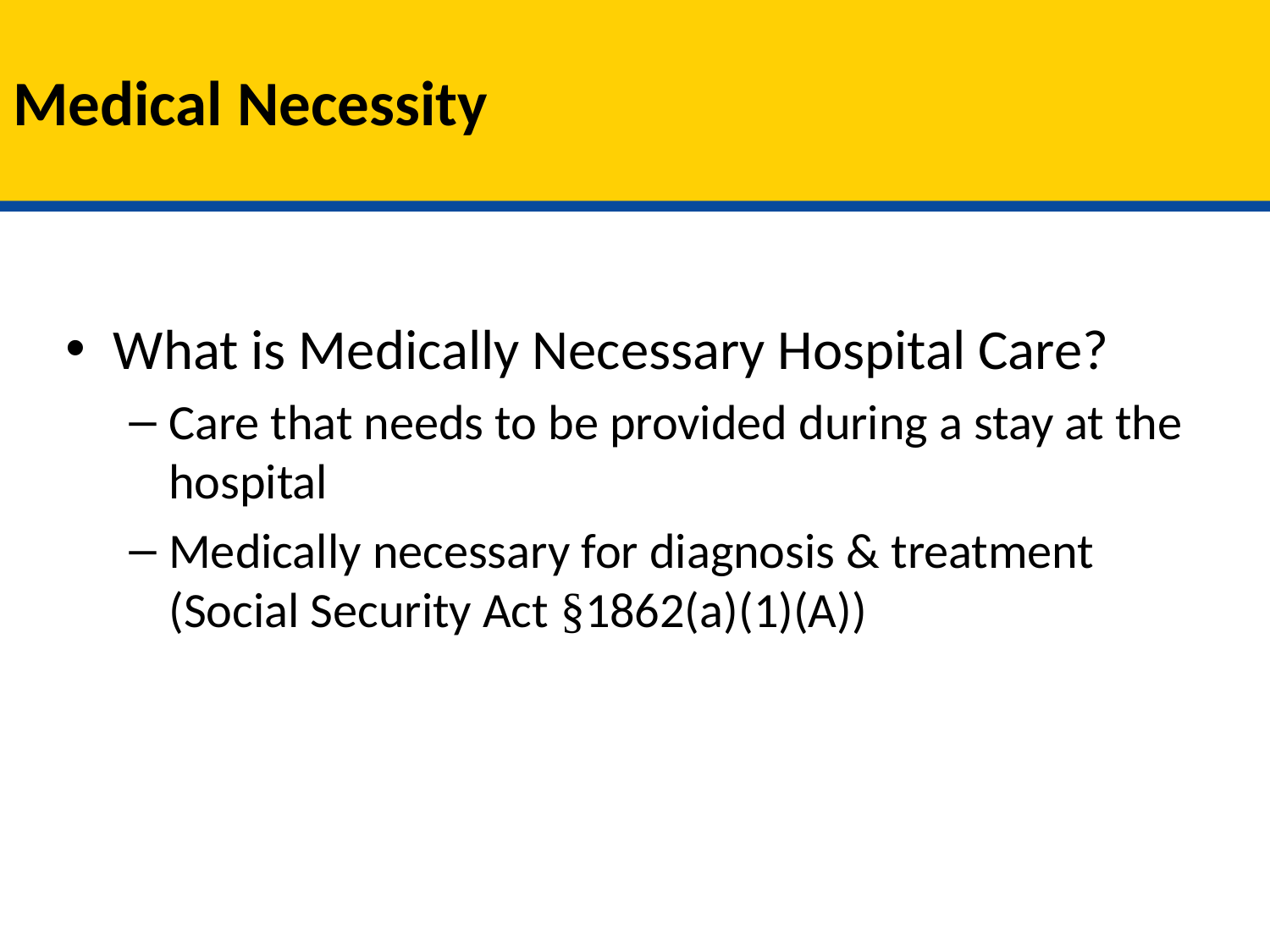

# Medical Necessity
What is Medically Necessary Hospital Care?
Care that needs to be provided during a stay at the hospital
Medically necessary for diagnosis & treatment (Social Security Act §1862(a)(1)(A))

9